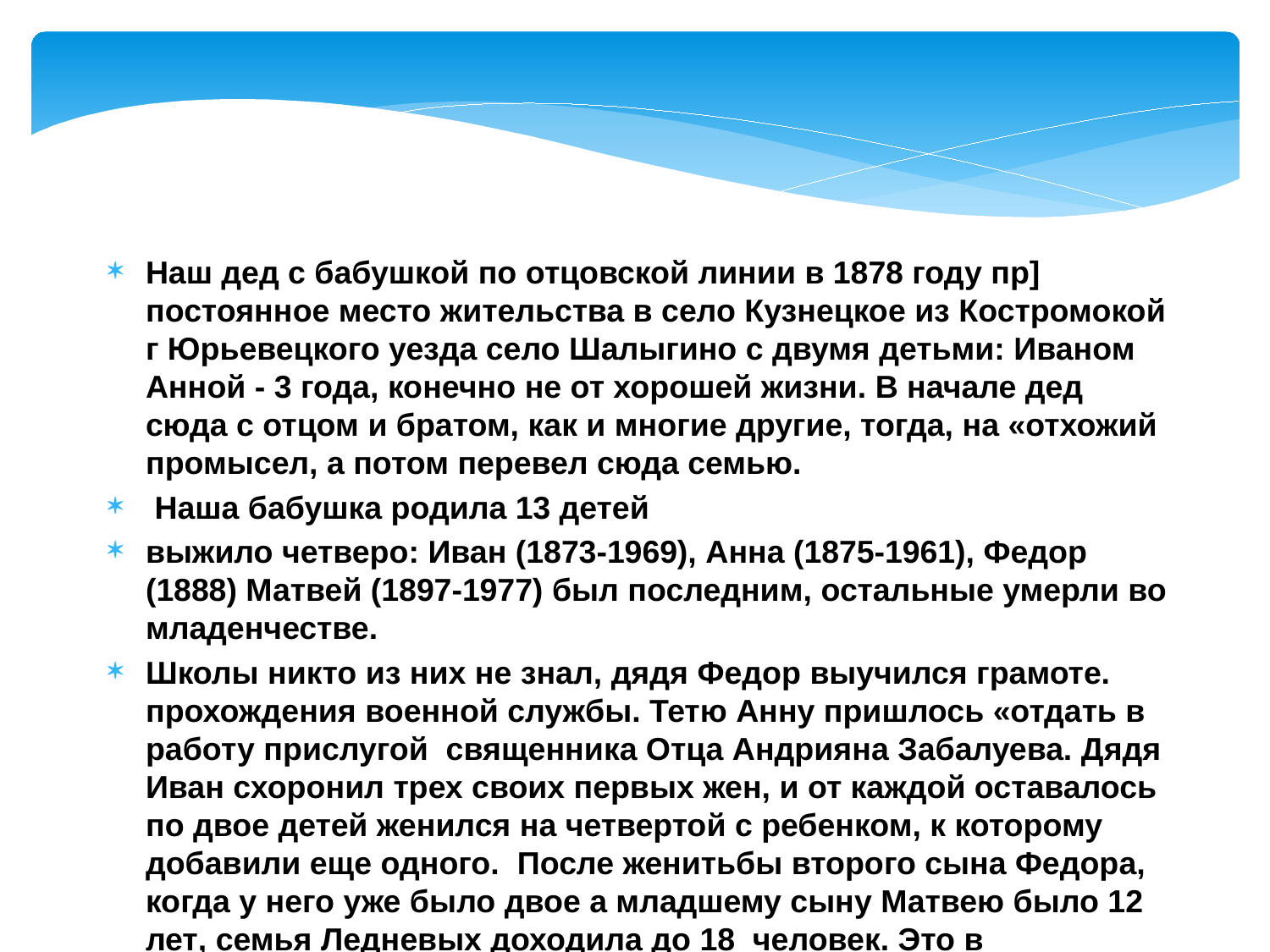

Наш дед с бабушкой по отцовской линии в 1878 году пр] постоянное место жительства в село Кузнецкое из Костромокой г Юрьевецкого уезда село Шалыгино с двумя детьми: Иваном Анной - 3 года, конечно не от хорошей жизни. В начале дед сюда с отцом и братом, как и многие другие, тогда, на «отхожий промысел, а потом перевел сюда семью.
 Наша бабушка родила 13 детей
выжило четверо: Иван (1873-1969), Анна (1875-1961), Федор (1888) Матвей (1897-1977) был последним, остальные умерли во младенчестве.
Школы никто из них не знал, дядя Федор выучился грамоте. прохождения военной службы. Тетю Анну пришлось «отдать в работу прислугой  священника Отца Андрияна Забалуева. Дядя Иван схоронил трех своих первых жен, и от каждой оставалось по двое детей женился на четвертой с ребенком, к которому добавили еще одного.  После женитьбы второго сына Федора, когда у него уже было двое а младшему сыну Матвею было 12 лет, семья Ледневых доходила до 18  человек. Это в однокомнатном доме. построенном в 1909 году.